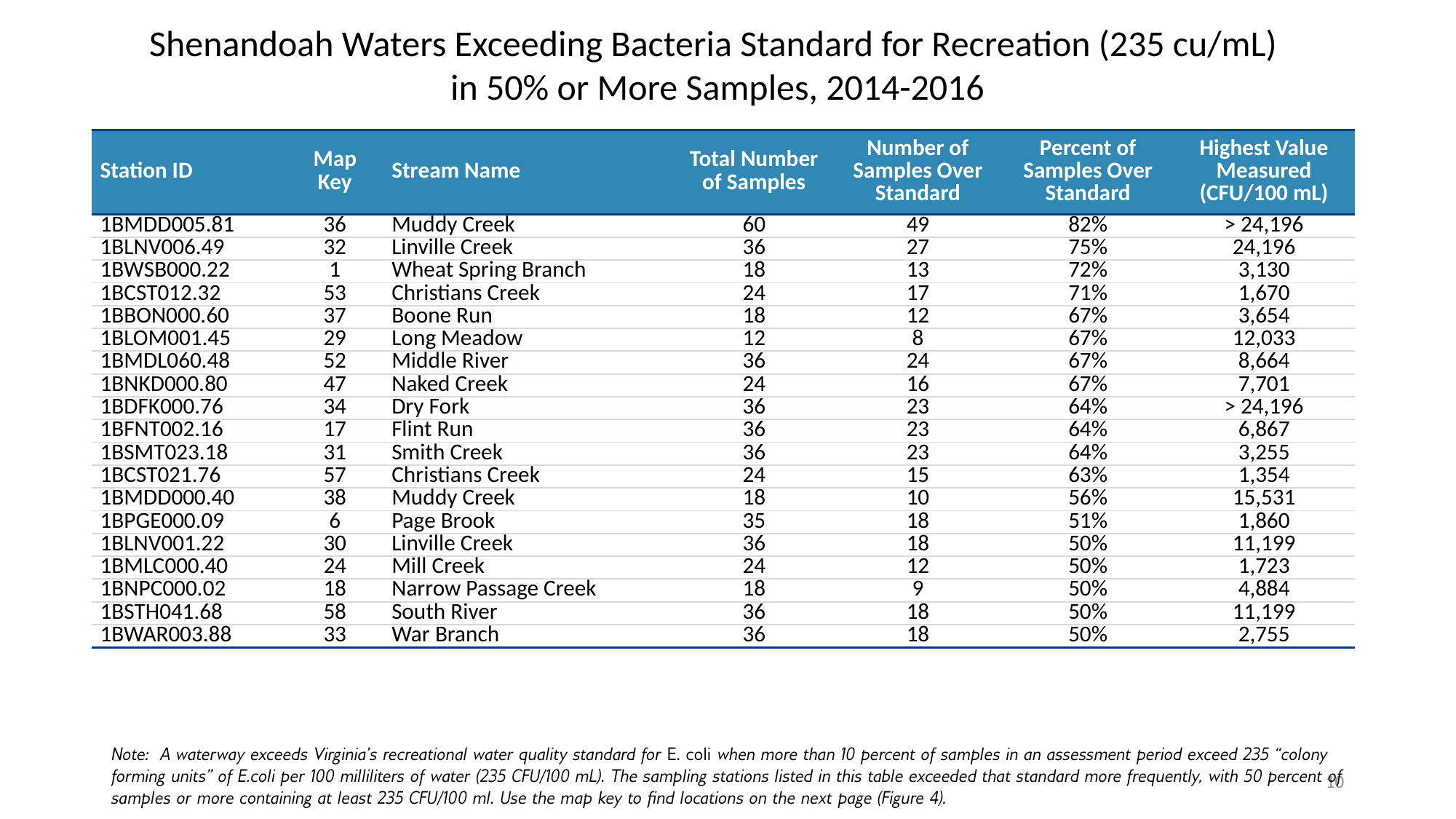

Shenandoah Waters Exceeding Bacteria Standard for Recreation (235 cu/mL)
in 50% or More Samples, 2014-2016
| Station ID | Map Key | Stream Name | Total Number of Samples | Number of Samples Over Standard | Percent of Samples Over Standard | Highest Value Measured (CFU/100 mL) |
| --- | --- | --- | --- | --- | --- | --- |
| 1BMDD005.81 | 36 | Muddy Creek | 60 | 49 | 82% | > 24,196 |
| 1BLNV006.49 | 32 | Linville Creek | 36 | 27 | 75% | 24,196 |
| 1BWSB000.22 | 1 | Wheat Spring Branch | 18 | 13 | 72% | 3,130 |
| 1BCST012.32 | 53 | Christians Creek | 24 | 17 | 71% | 1,670 |
| 1BBON000.60 | 37 | Boone Run | 18 | 12 | 67% | 3,654 |
| 1BLOM001.45 | 29 | Long Meadow | 12 | 8 | 67% | 12,033 |
| 1BMDL060.48 | 52 | Middle River | 36 | 24 | 67% | 8,664 |
| 1BNKD000.80 | 47 | Naked Creek | 24 | 16 | 67% | 7,701 |
| 1BDFK000.76 | 34 | Dry Fork | 36 | 23 | 64% | > 24,196 |
| 1BFNT002.16 | 17 | Flint Run | 36 | 23 | 64% | 6,867 |
| 1BSMT023.18 | 31 | Smith Creek | 36 | 23 | 64% | 3,255 |
| 1BCST021.76 | 57 | Christians Creek | 24 | 15 | 63% | 1,354 |
| 1BMDD000.40 | 38 | Muddy Creek | 18 | 10 | 56% | 15,531 |
| 1BPGE000.09 | 6 | Page Brook | 35 | 18 | 51% | 1,860 |
| 1BLNV001.22 | 30 | Linville Creek | 36 | 18 | 50% | 11,199 |
| 1BMLC000.40 | 24 | Mill Creek | 24 | 12 | 50% | 1,723 |
| 1BNPC000.02 | 18 | Narrow Passage Creek | 18 | 9 | 50% | 4,884 |
| 1BSTH041.68 | 58 | South River | 36 | 18 | 50% | 11,199 |
| 1BWAR003.88 | 33 | War Branch | 36 | 18 | 50% | 2,755 |
Note:  A waterway exceeds Virginia’s recreational water quality standard for E. coli when more than 10 percent of samples in an assessment period exceed 235 “colony forming units” of E.coli per 100 milliliters of water (235 CFU/100 mL). The sampling stations listed in this table exceeded that standard more frequently, with 50 percent of samples or more containing at least 235 CFU/100 ml. Use the map key to find locations on the next page (Figure 4).
10